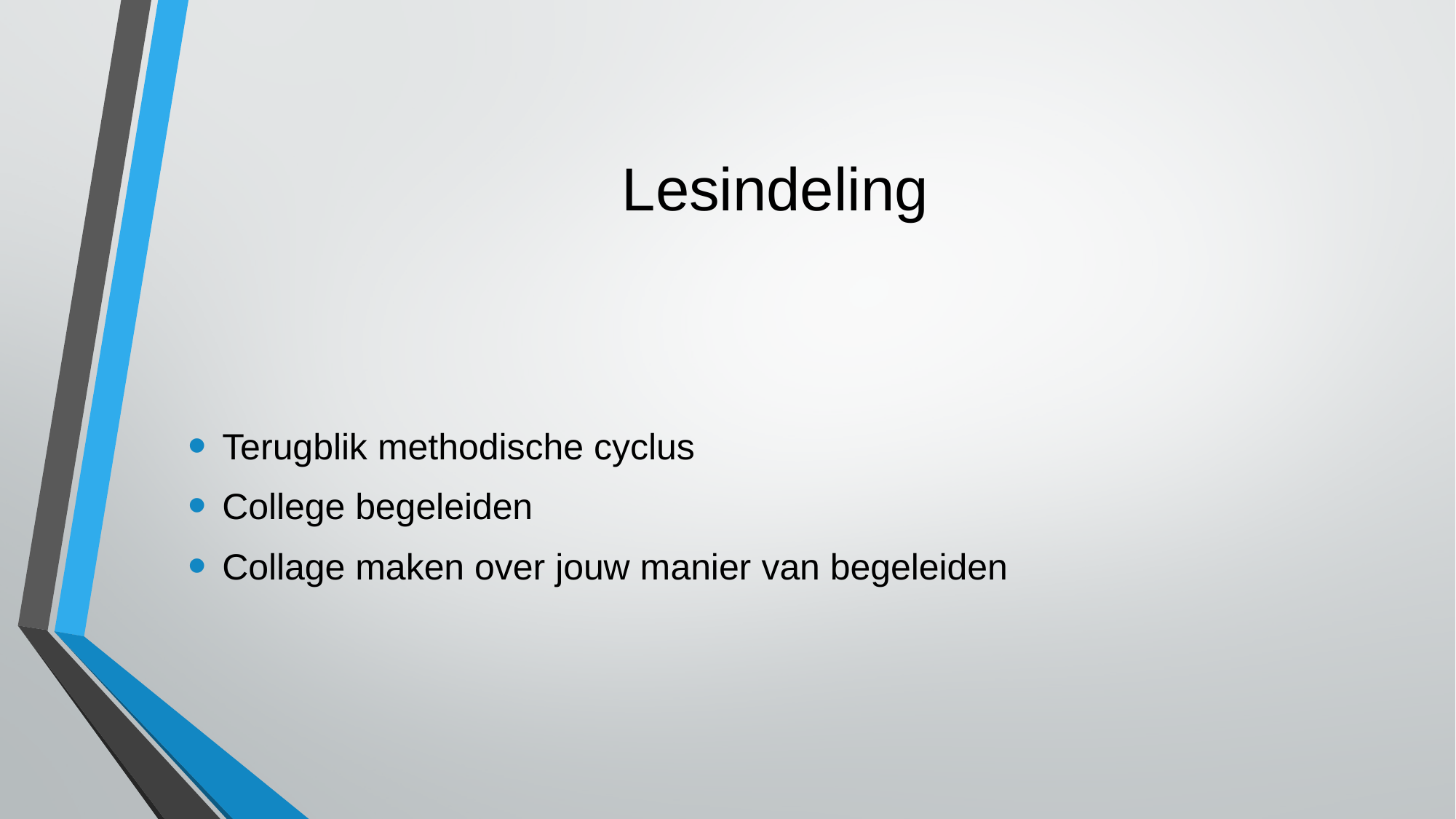

# Lesindeling
Terugblik methodische cyclus
College begeleiden
Collage maken over jouw manier van begeleiden